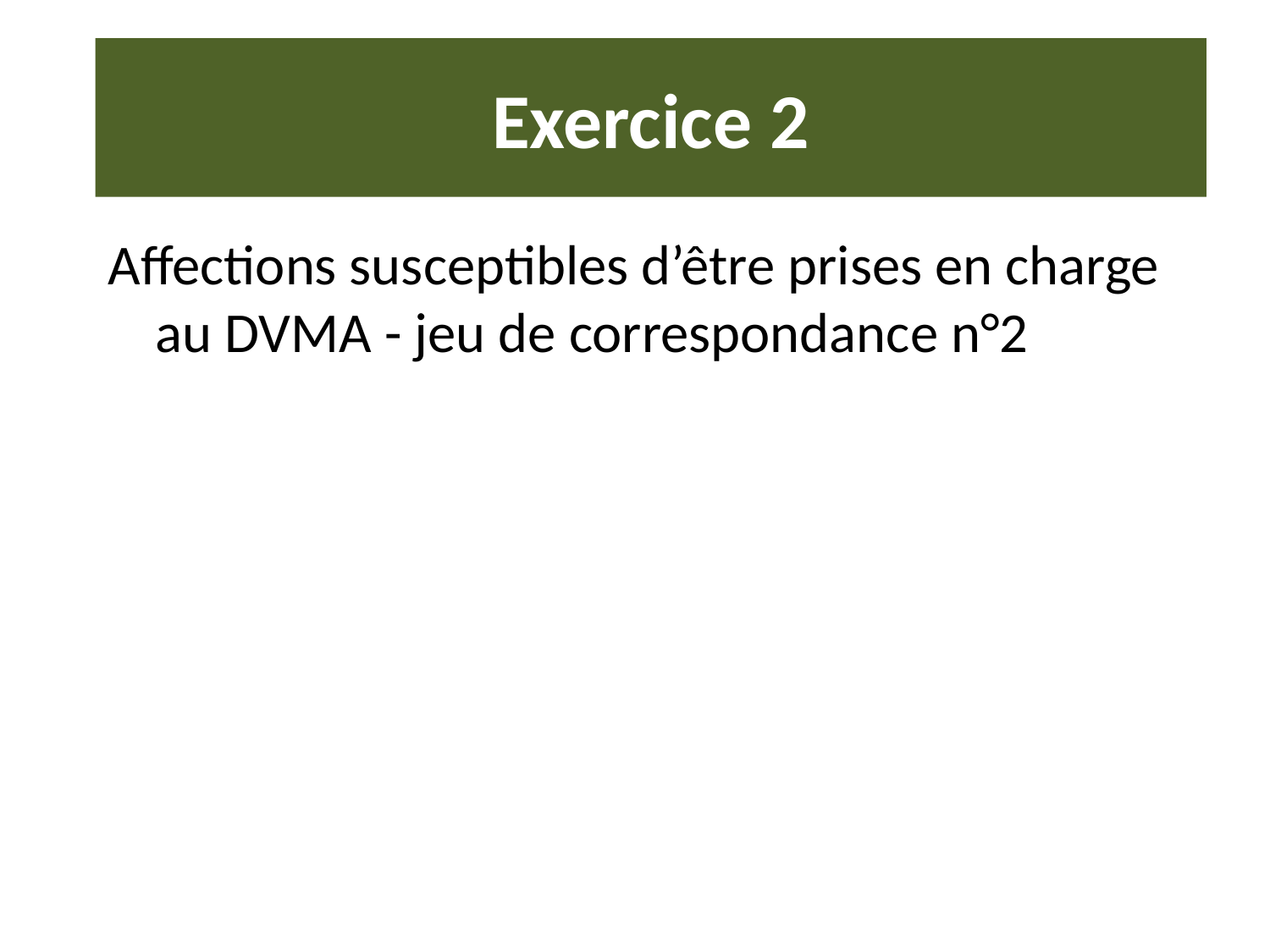

# Exercice 2
Affections susceptibles d’être prises en charge au DVMA - jeu de correspondance n°2